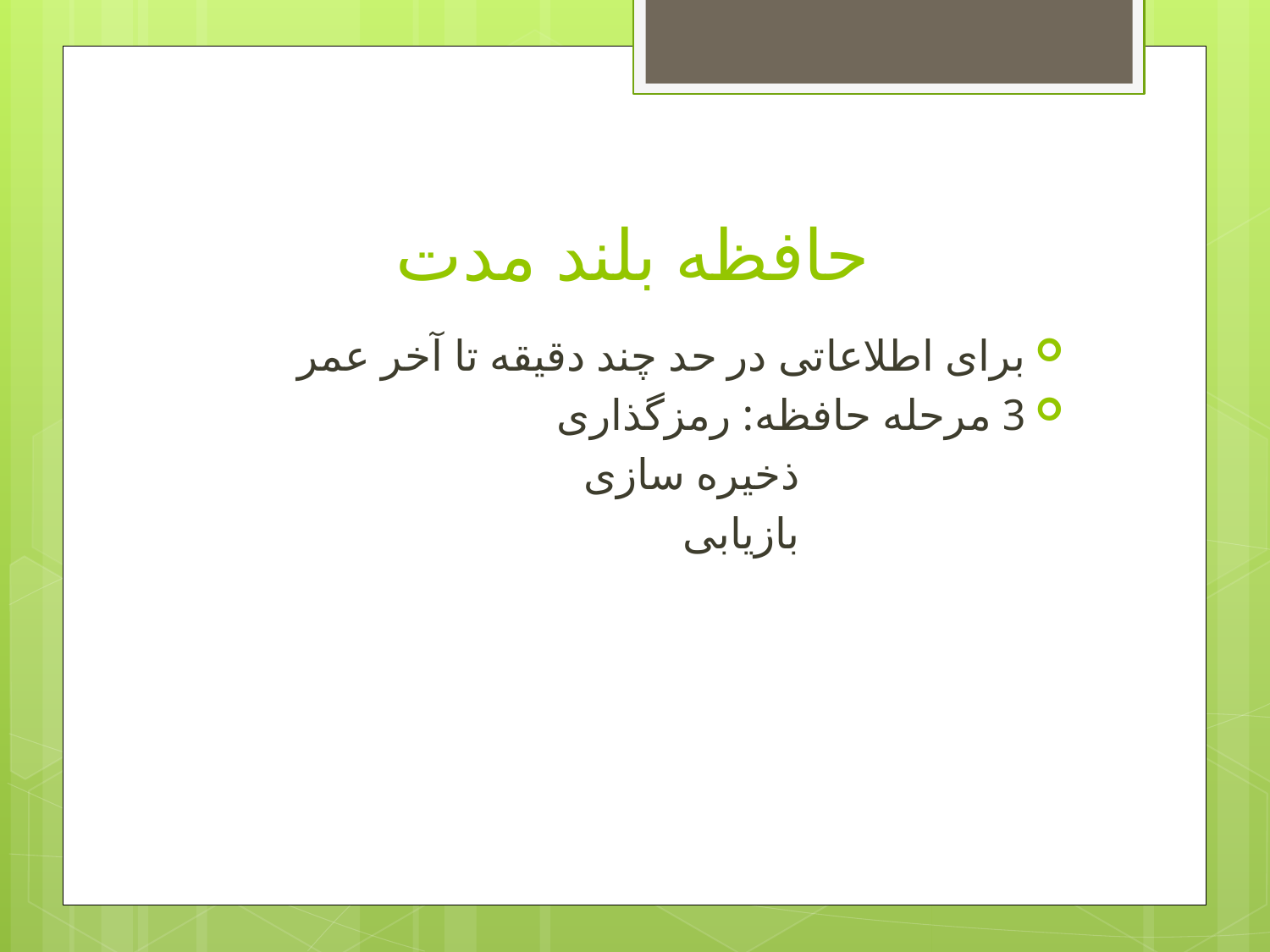

# حافظه بلند مدت
برای اطلاعاتی در حد چند دقیقه تا آخر عمر
3 مرحله حافظه: رمزگذاری
                        ذخیره سازی
                        بازیابی